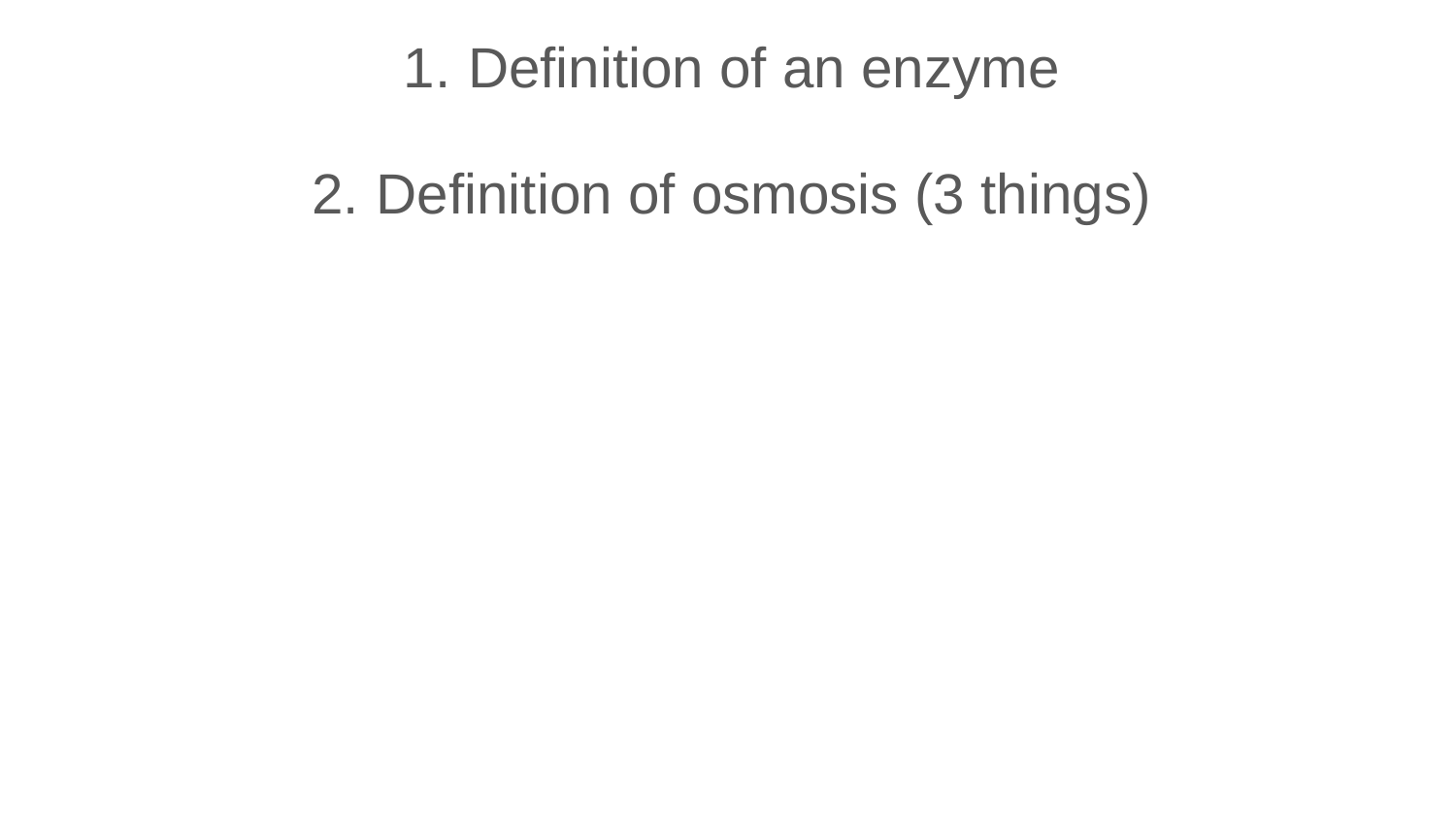

Definition of an enzyme

Definition of osmosis (3 things)